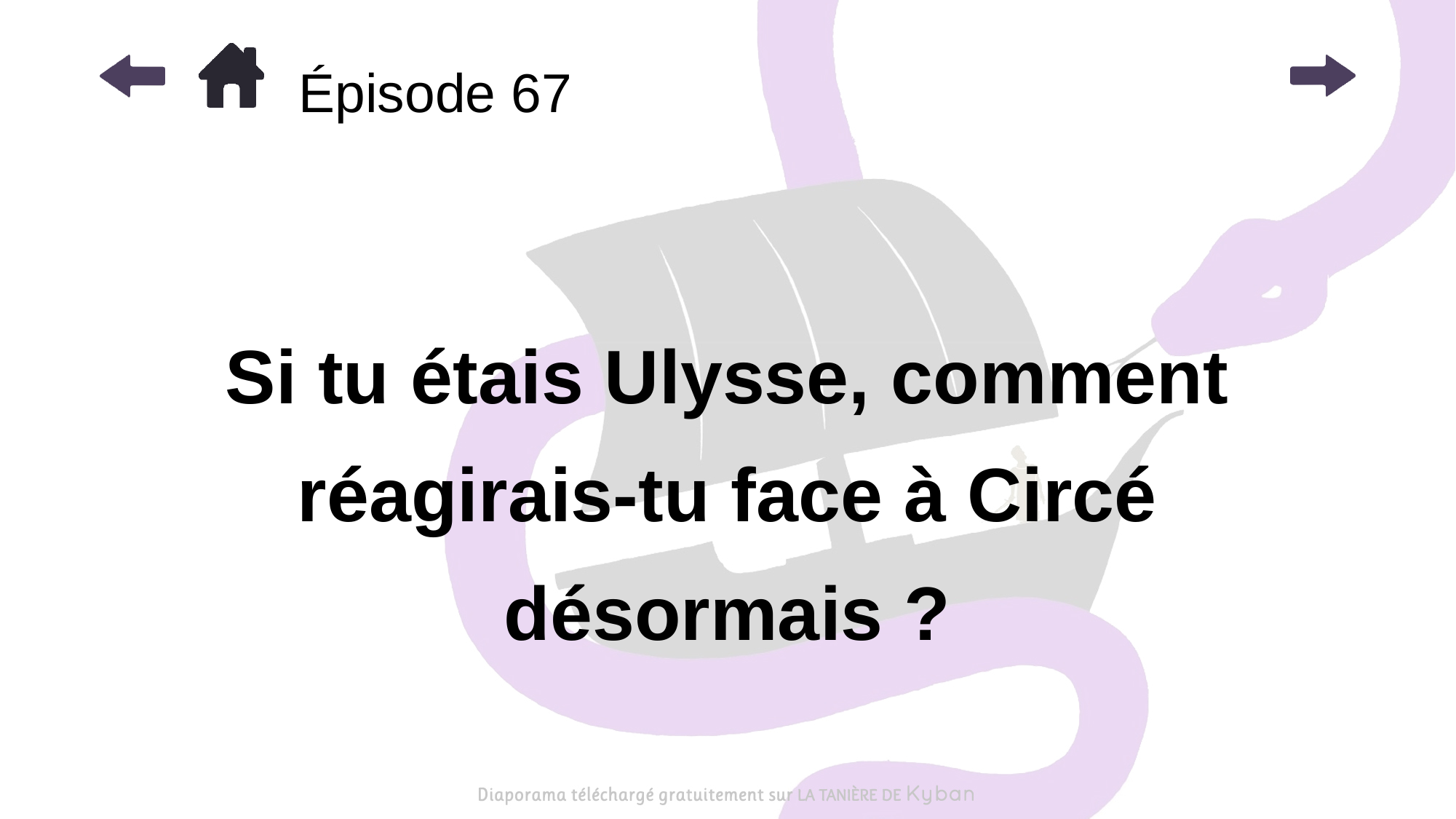

# Épisode 67
Si tu étais Ulysse, comment réagirais-tu face à Circé désormais ?